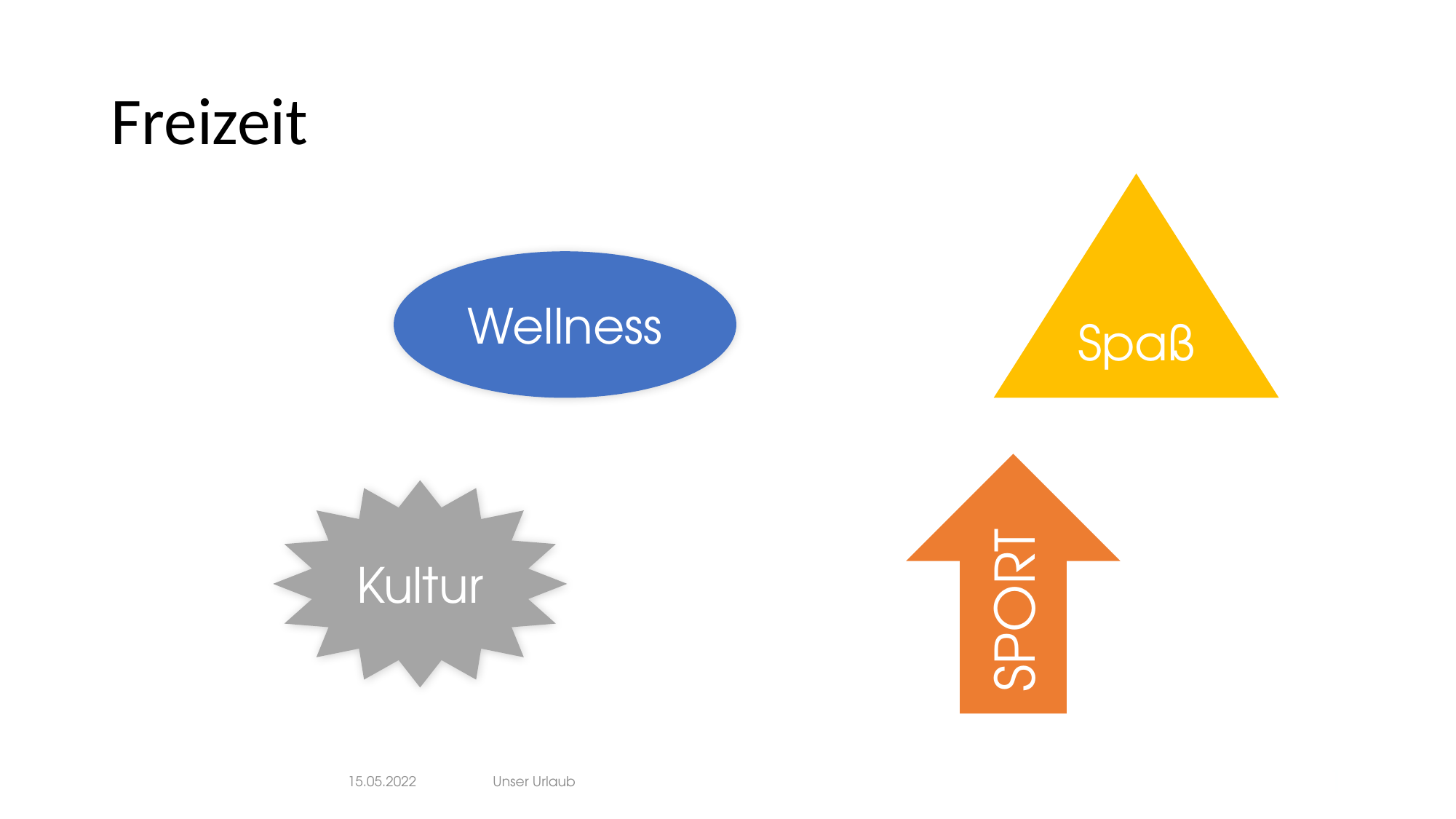

# Freizeit
Spaß
Wellness
SPORT
Kultur
15.05.2022
Unser Urlaub
1